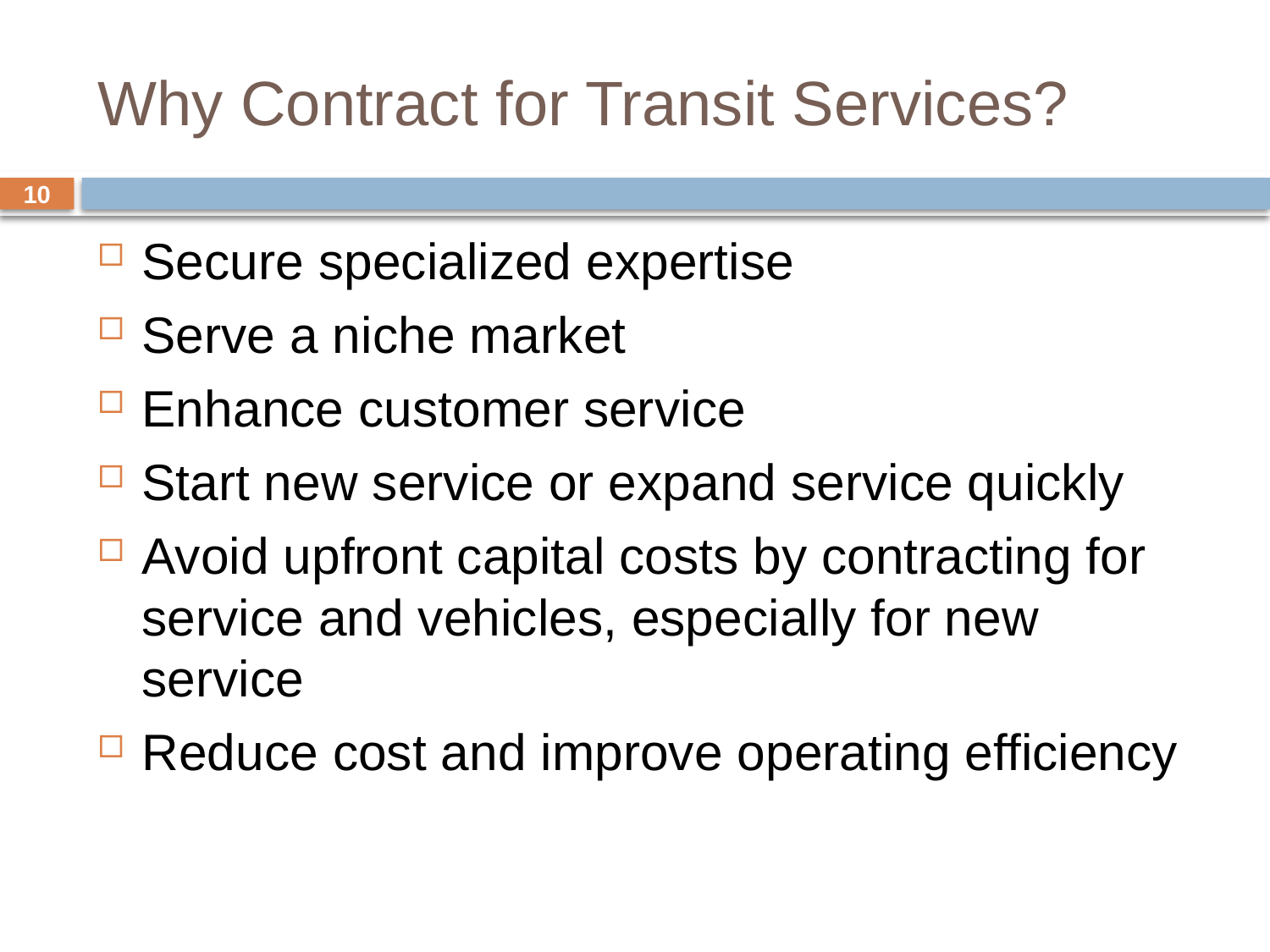

# Why Contract for Transit Services?
10
Secure specialized expertise
Serve a niche market
Enhance customer service
Start new service or expand service quickly
Avoid upfront capital costs by contracting for service and vehicles, especially for new service
Reduce cost and improve operating efficiency